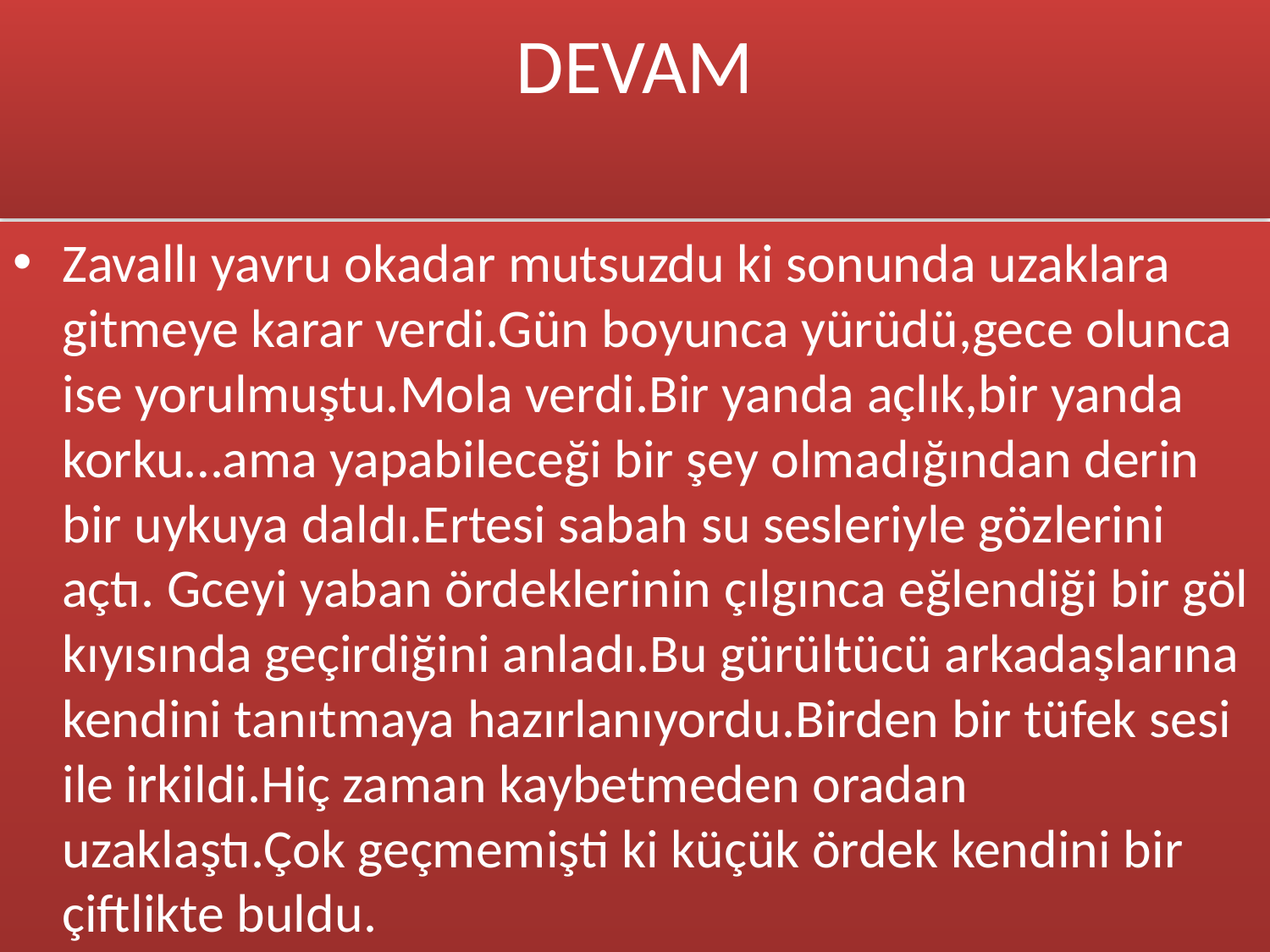

# DEVAM
Zavallı yavru okadar mutsuzdu ki sonunda uzaklara gitmeye karar verdi.Gün boyunca yürüdü,gece olunca ise yorulmuştu.Mola verdi.Bir yanda açlık,bir yanda korku…ama yapabileceği bir şey olmadığından derin bir uykuya daldı.Ertesi sabah su sesleriyle gözlerini açtı. Gceyi yaban ördeklerinin çılgınca eğlendiği bir göl kıyısında geçirdiğini anladı.Bu gürültücü arkadaşlarına kendini tanıtmaya hazırlanıyordu.Birden bir tüfek sesi ile irkildi.Hiç zaman kaybetmeden oradan uzaklaştı.Çok geçmemişti ki küçük ördek kendini bir çiftlikte buldu.